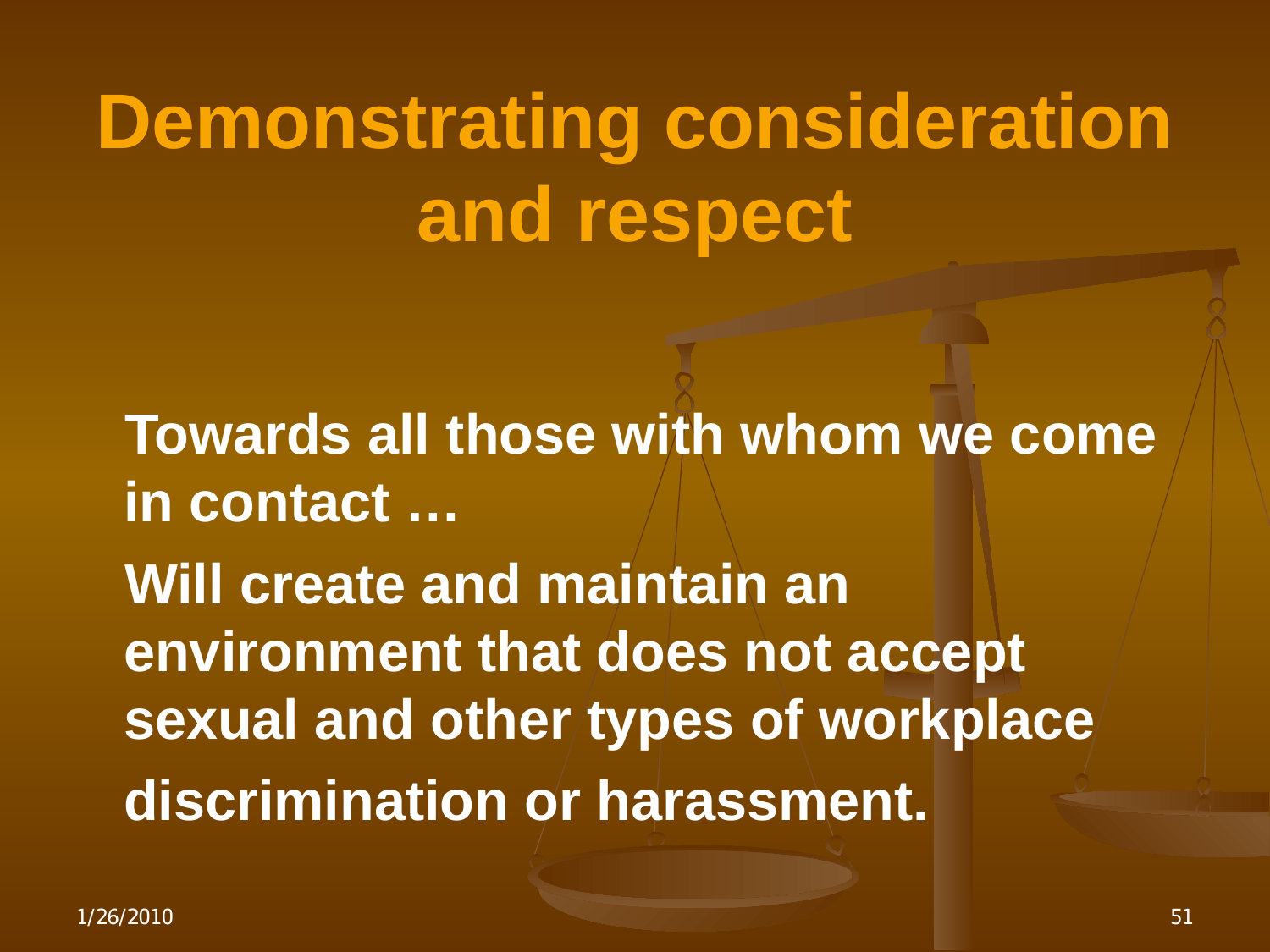

# Demonstrating consideration and respect
Towards all those with whom we come in contact …
Will create and maintain an environment that does not accept sexual and other types of workplace discrimination or harassment.
1/26/2010
51